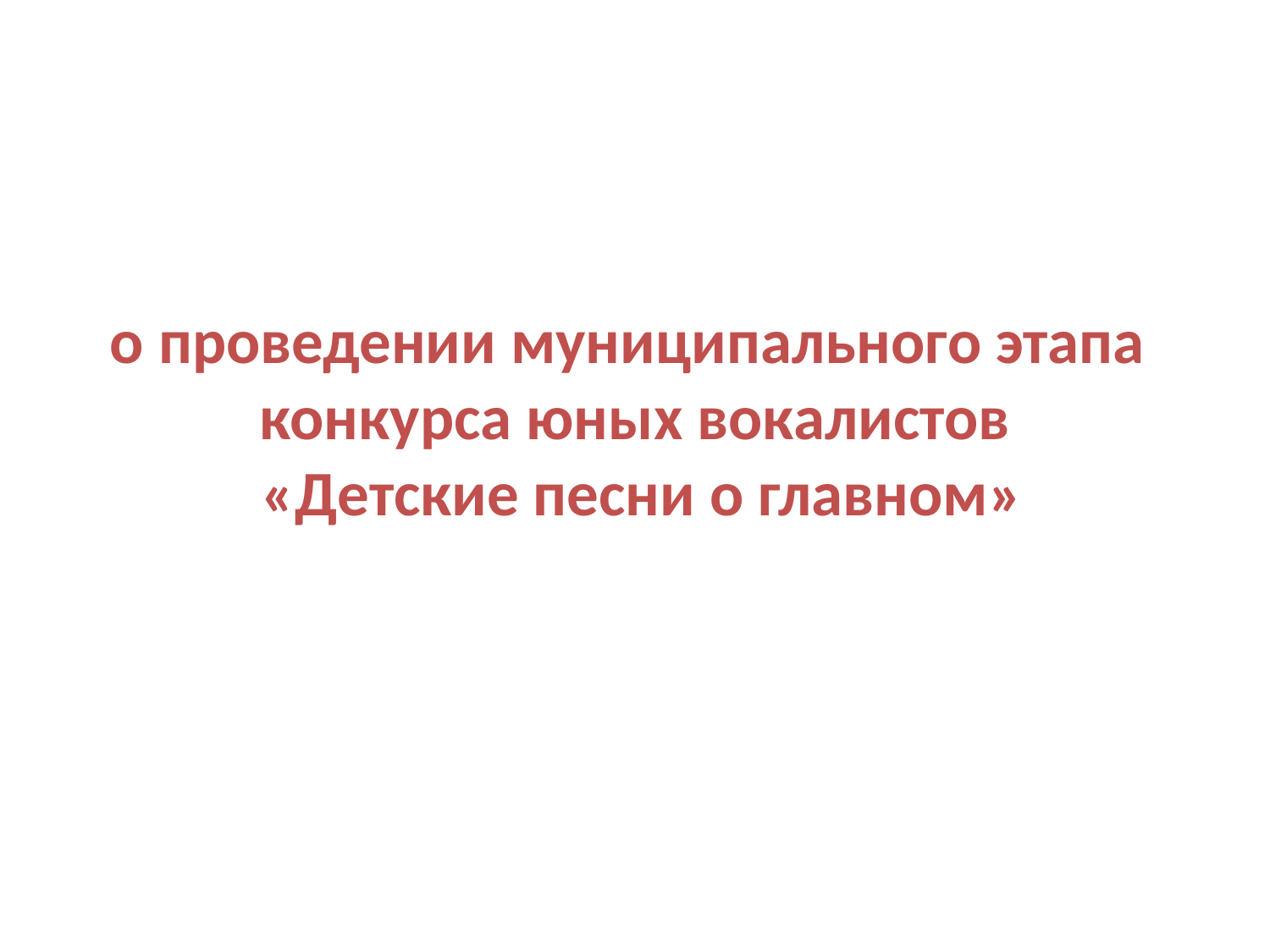

# о проведении муниципального этапа  конкурса юных вокалистов «Детские песни о главном»